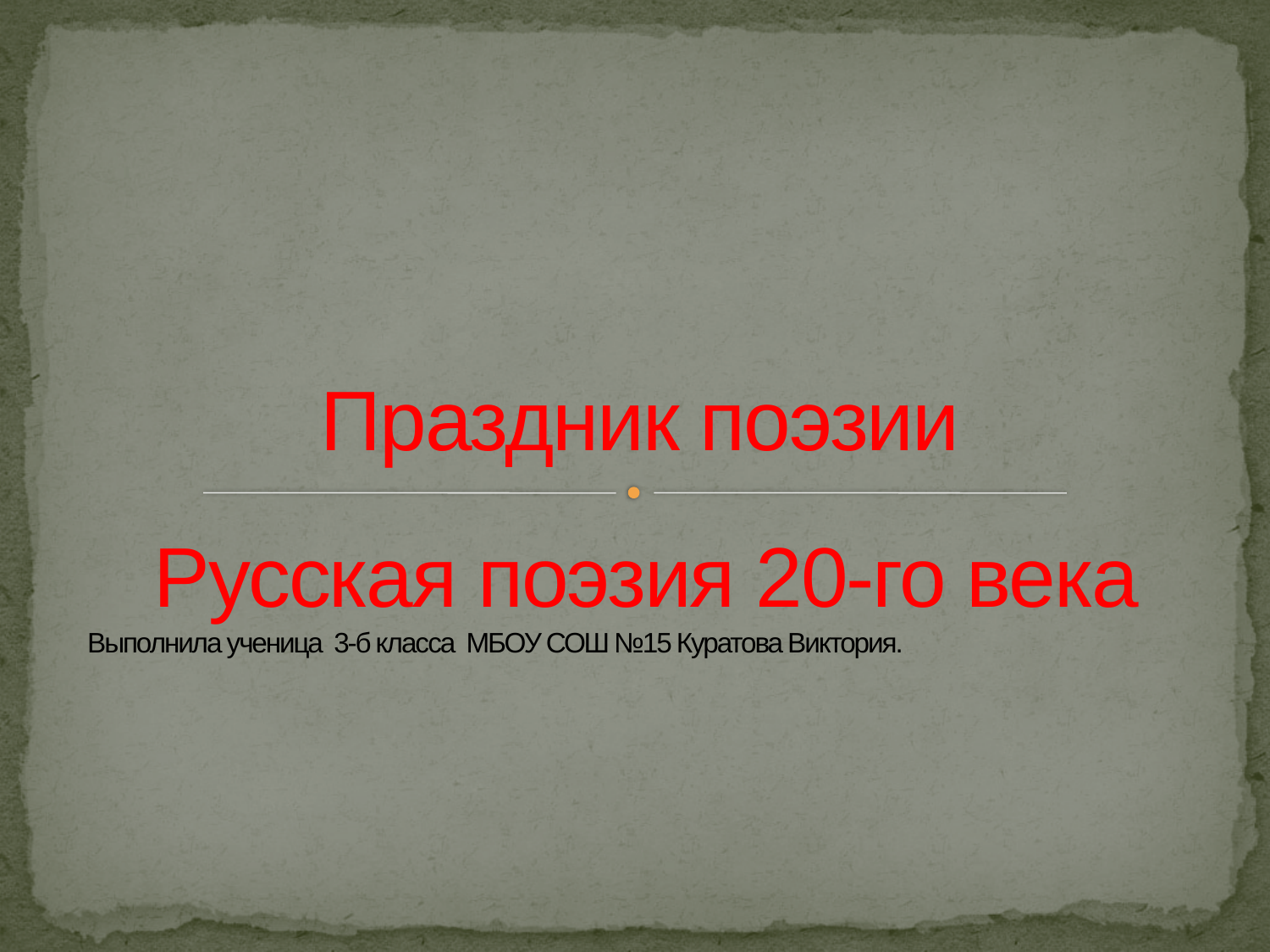

# Праздник поэзии
Русская поэзия 20-го века
Выполнила ученица  3-б класса  МБОУ СОШ №15 Куратова Виктория.